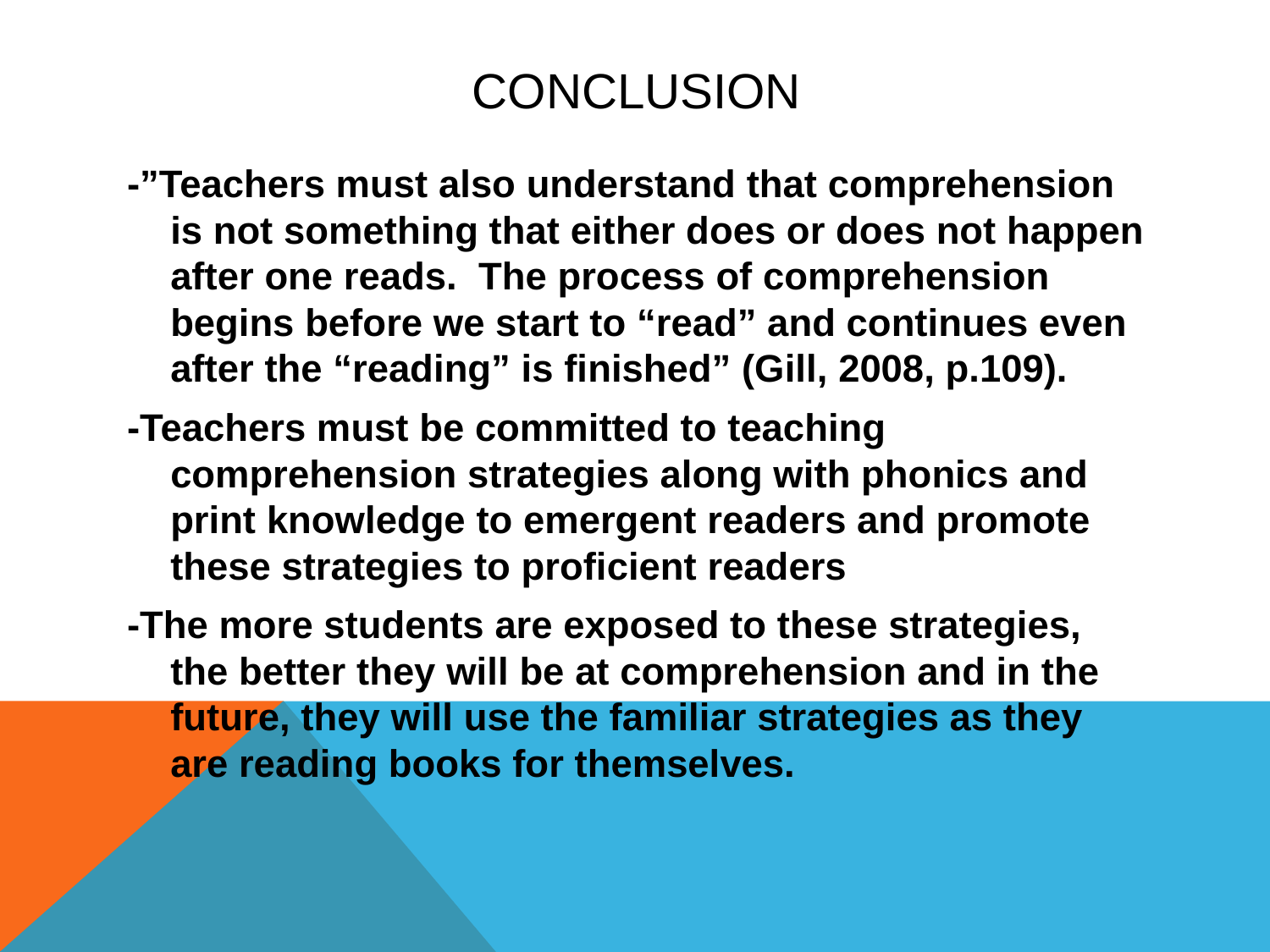

# conclusion
-”Teachers must also understand that comprehension is not something that either does or does not happen after one reads.  The process of comprehension begins before we start to “read” and continues even after the “reading” is finished” (Gill, 2008, p.109).
-Teachers must be committed to teaching comprehension strategies along with phonics and print knowledge to emergent readers and promote these strategies to proficient readers
-The more students are exposed to these strategies, the better they will be at comprehension and in the future, they will use the familiar strategies as they are reading books for themselves.